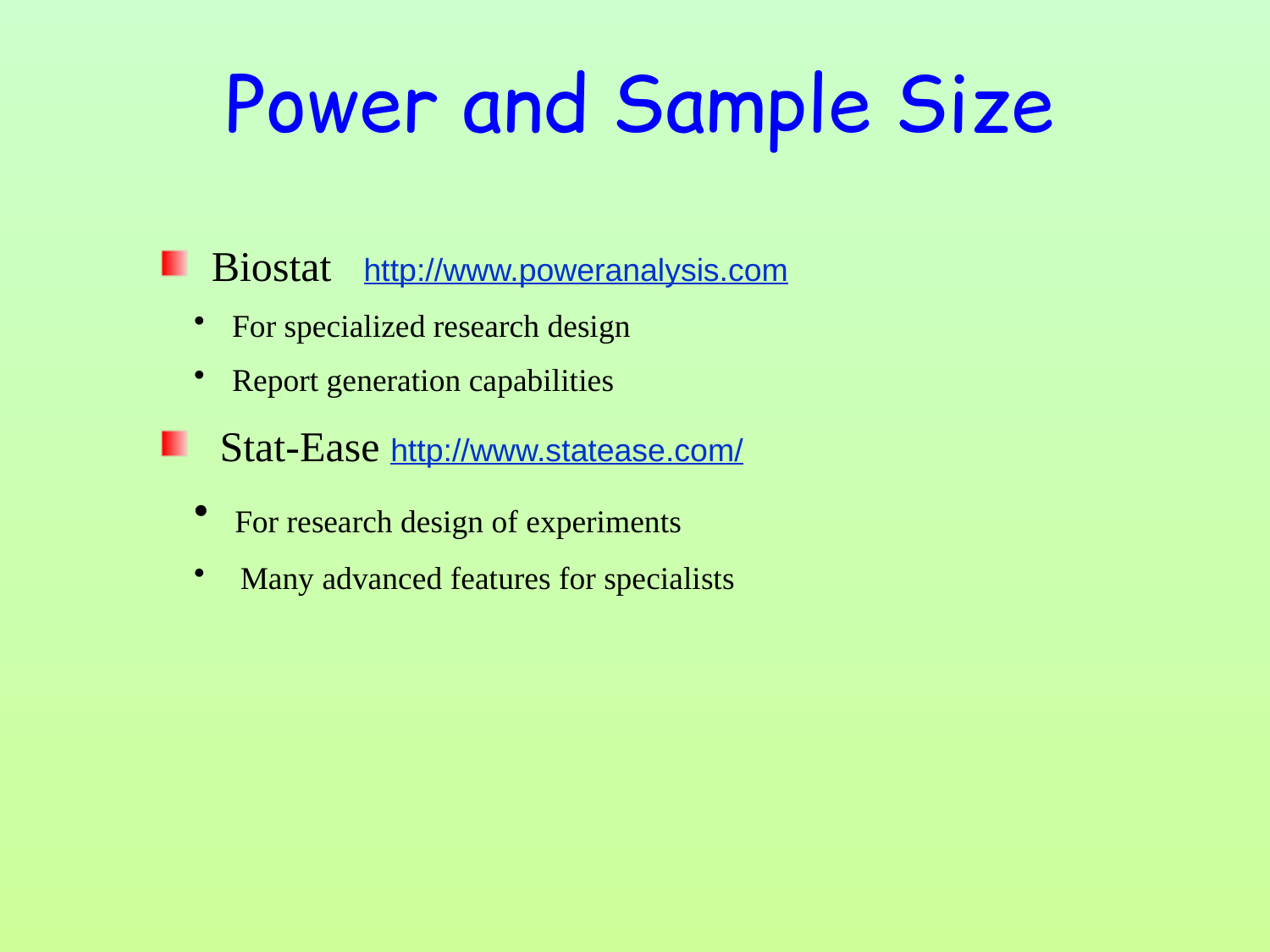

# Power and Sample Size
  Biostat   http://www.poweranalysis.com
 For specialized research design
 Report generation capabilities
   Stat-Ease http://www.statease.com/
 For research design of experiments
  Many advanced features for specialists